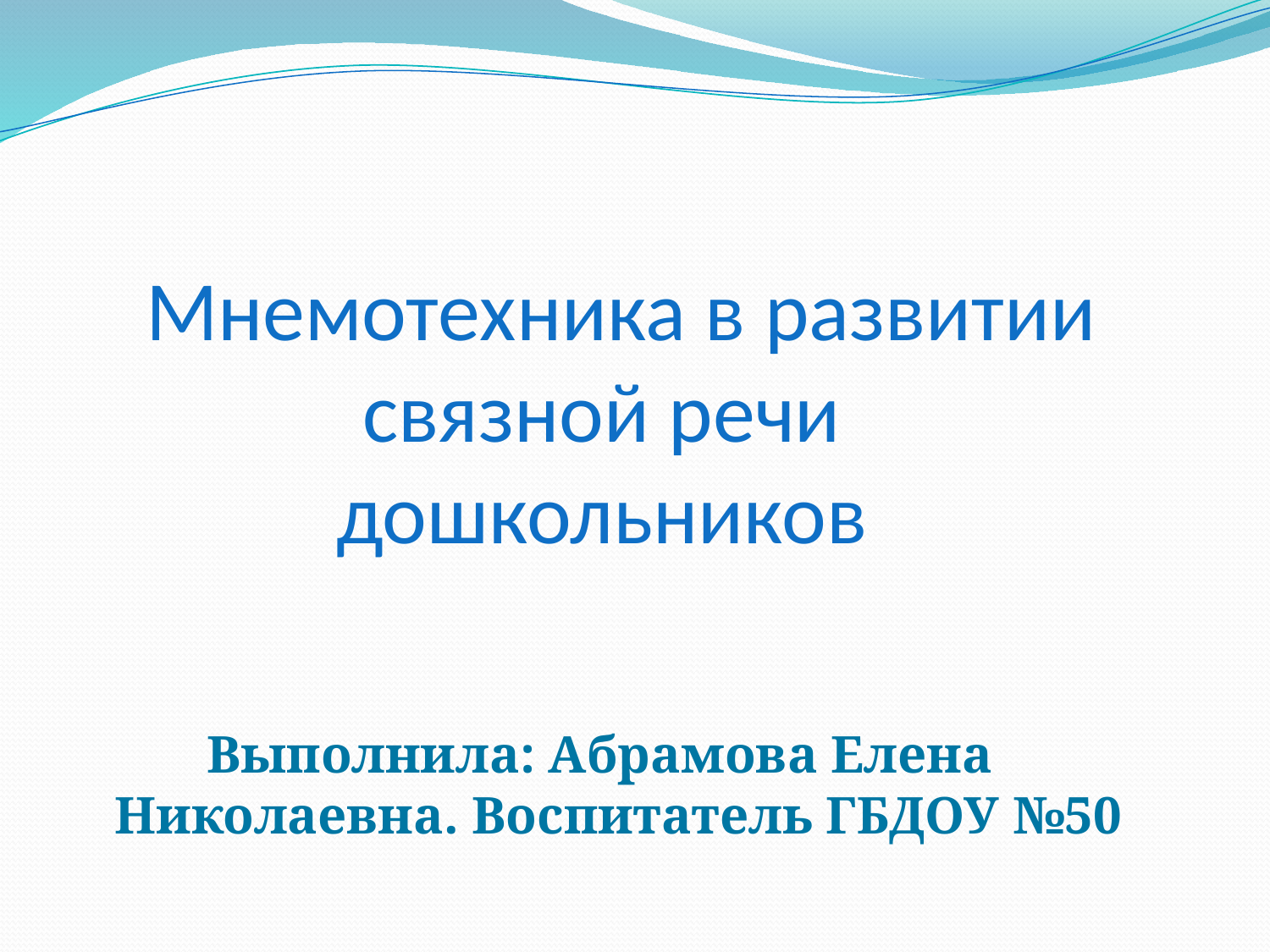

# Мнемотехника в развитии связной речи   дошкольников
Выполнила: Абрамова Елена Николаевна. Воспитатель ГБДОУ №50